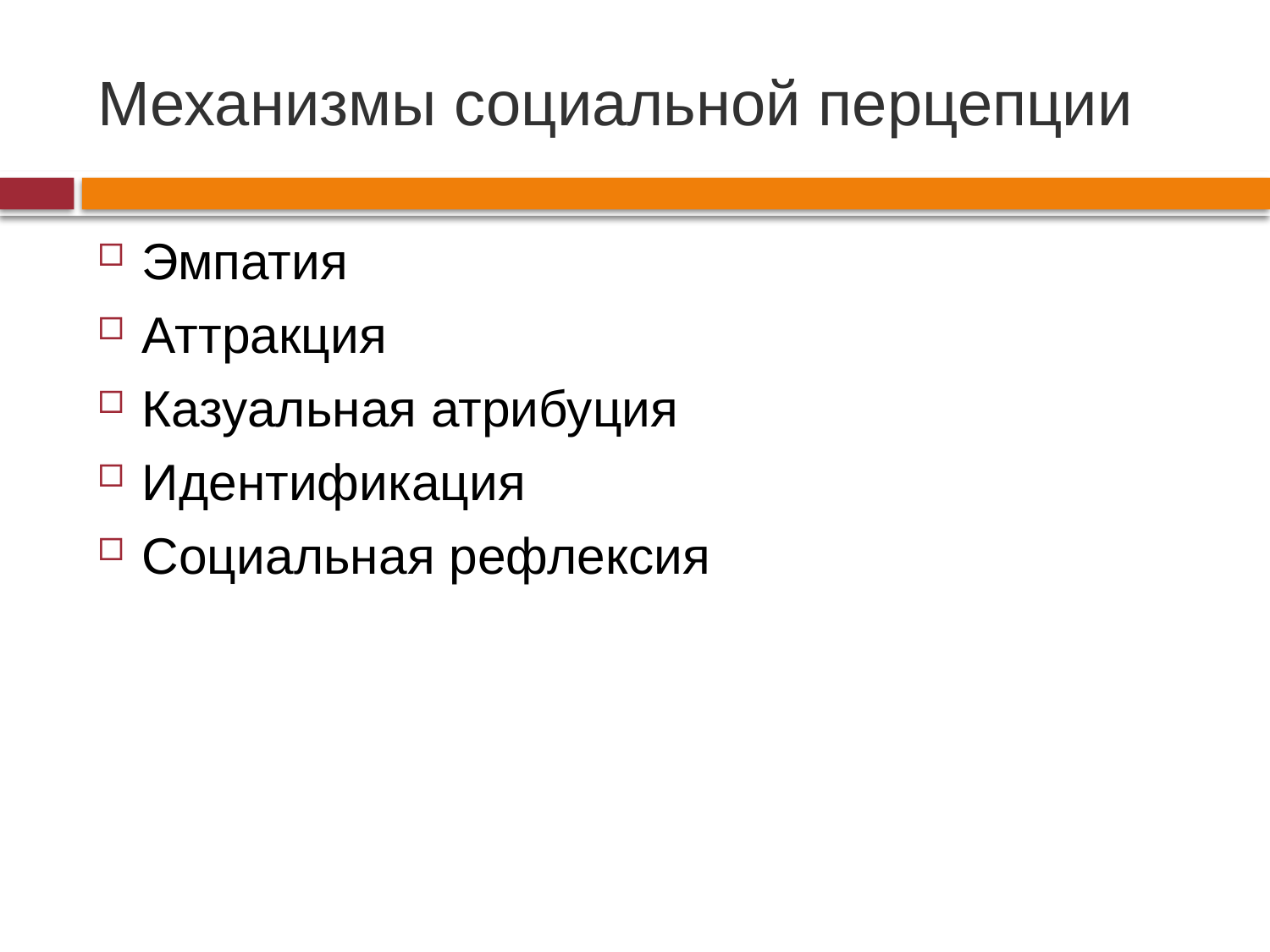

# Механизмы социальной перцепции
Эмпатия
Аттракция
Казуальная атрибуция
Идентификация
Социальная рефлексия